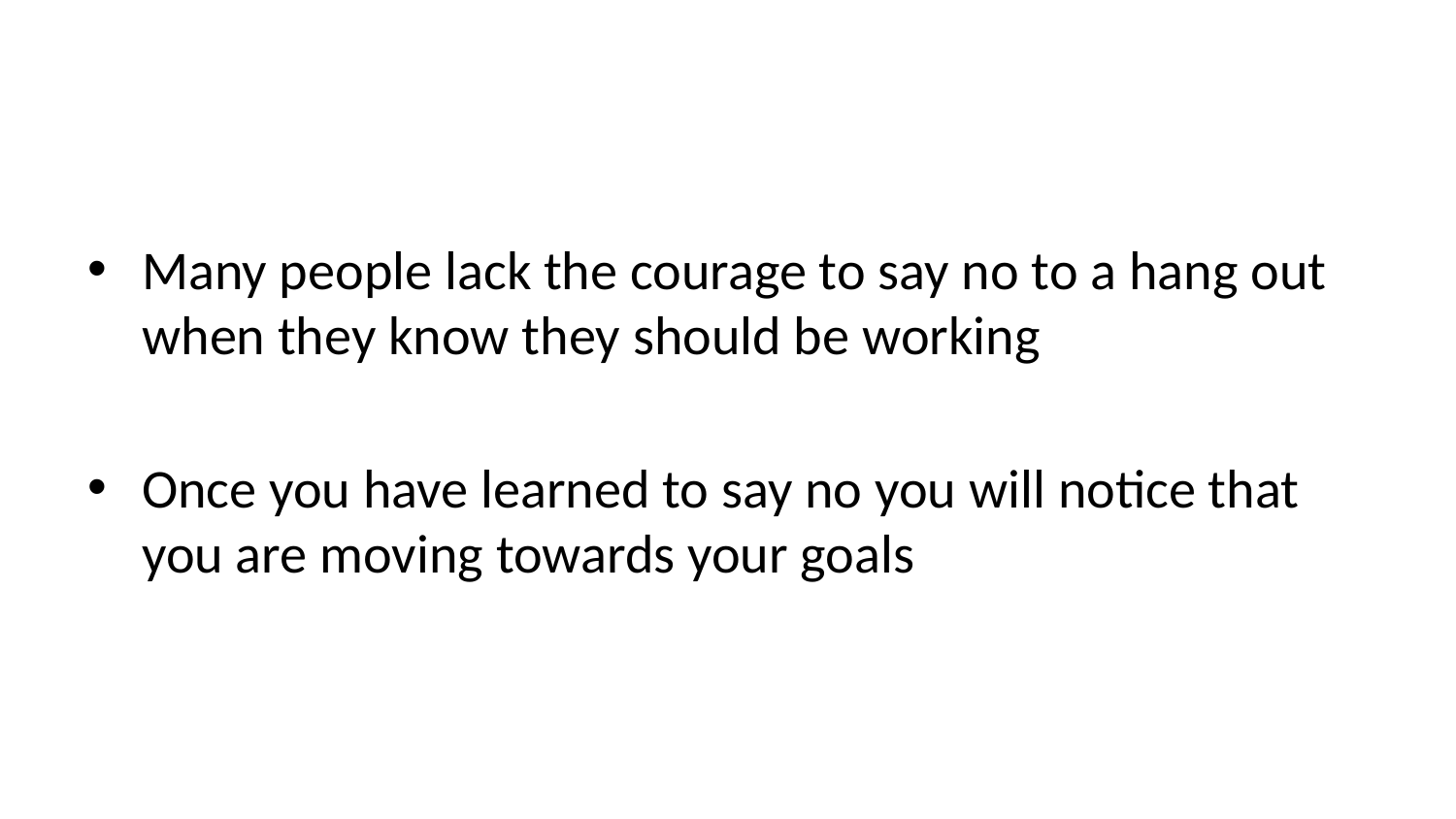

Many people lack the courage to say no to a hang out when they know they should be working

Once you have learned to say no you will notice that you are moving towards your goals